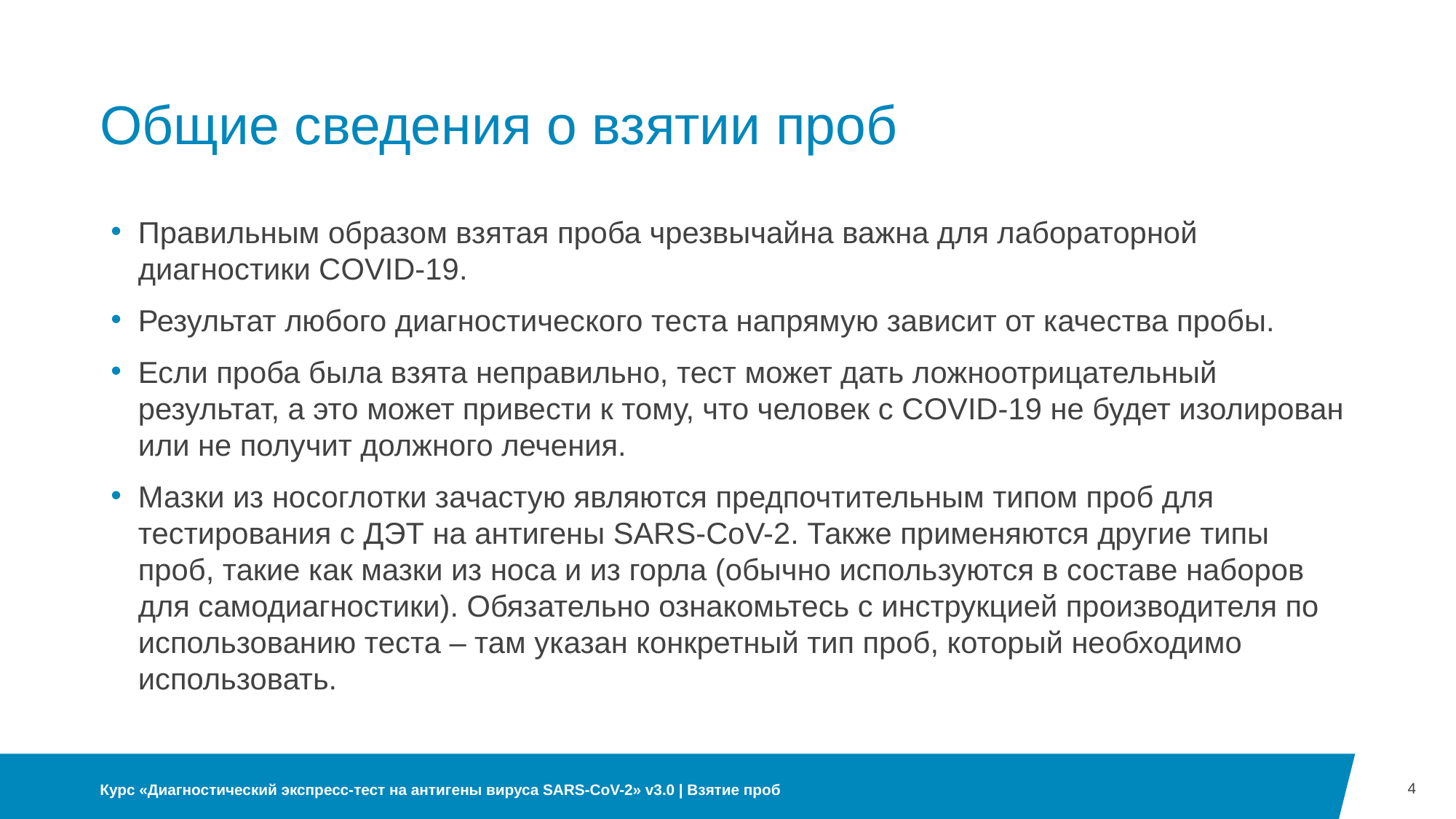

# Общие сведения о взятии проб
Правильным образом взятая проба чрезвычайна важна для лабораторной диагностики COVID-19.
Результат любого диагностического теста напрямую зависит от качества пробы.
Если проба была взята неправильно, тест может дать ложноотрицательный результат, а это может привести к тому, что человек с COVID-19 не будет изолирован или не получит должного лечения.
Мазки из носоглотки зачастую являются предпочтительным типом проб для тестирования с ДЭТ на антигены SARS-CoV-2. Также применяются другие типы проб, такие как мазки из носа и из горла (обычно используются в составе наборов для самодиагностики). Обязательно ознакомьтесь с инструкцией производителя по использованию теста – там указан конкретный тип проб, который необходимо использовать.

4
Курс «Диагностический экспресс-тест на антигены вируса SARS-CoV-2» v3.0 | Взятие проб